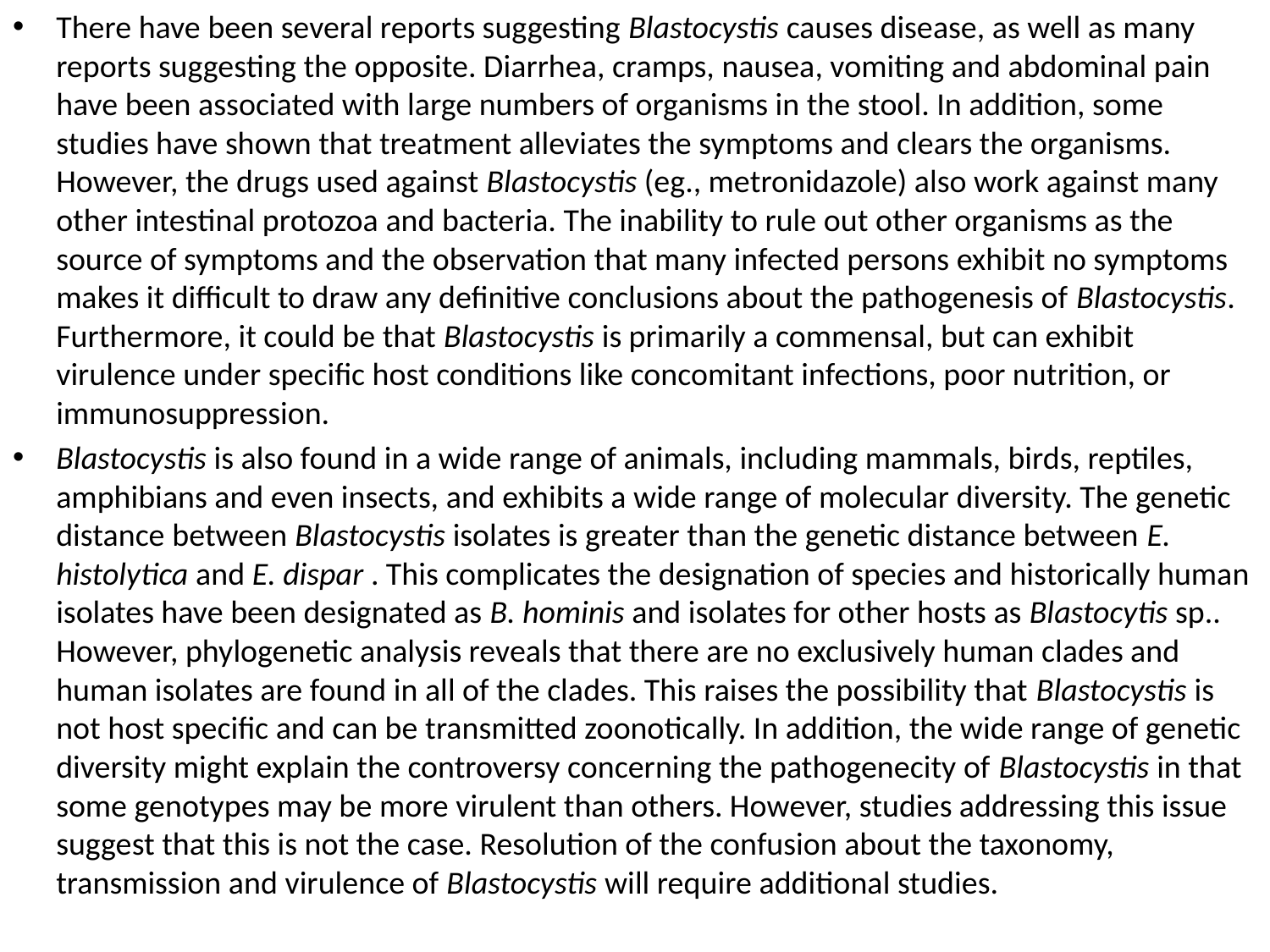

There have been several reports suggesting Blastocystis causes disease, as well as many reports suggesting the opposite. Diarrhea, cramps, nausea, vomiting and abdominal pain have been associated with large numbers of organisms in the stool. In addition, some studies have shown that treatment alleviates the symptoms and clears the organisms. However, the drugs used against Blastocystis (eg., metronidazole) also work against many other intestinal protozoa and bacteria. The inability to rule out other organisms as the source of symptoms and the observation that many infected persons exhibit no symptoms makes it difficult to draw any definitive conclusions about the pathogenesis of Blastocystis. Furthermore, it could be that Blastocystis is primarily a commensal, but can exhibit virulence under specific host conditions like concomitant infections, poor nutrition, or immunosuppression.
Blastocystis is also found in a wide range of animals, including mammals, birds, reptiles, amphibians and even insects, and exhibits a wide range of molecular diversity. The genetic distance between Blastocystis isolates is greater than the genetic distance between E. histolytica and E. dispar . This complicates the designation of species and historically human isolates have been designated as B. hominis and isolates for other hosts as Blastocytis sp.. However, phylogenetic analysis reveals that there are no exclusively human clades and human isolates are found in all of the clades. This raises the possibility that Blastocystis is not host specific and can be transmitted zoonotically. In addition, the wide range of genetic diversity might explain the controversy concerning the pathogenecity of Blastocystis in that some genotypes may be more virulent than others. However, studies addressing this issue suggest that this is not the case. Resolution of the confusion about the taxonomy, transmission and virulence of Blastocystis will require additional studies.